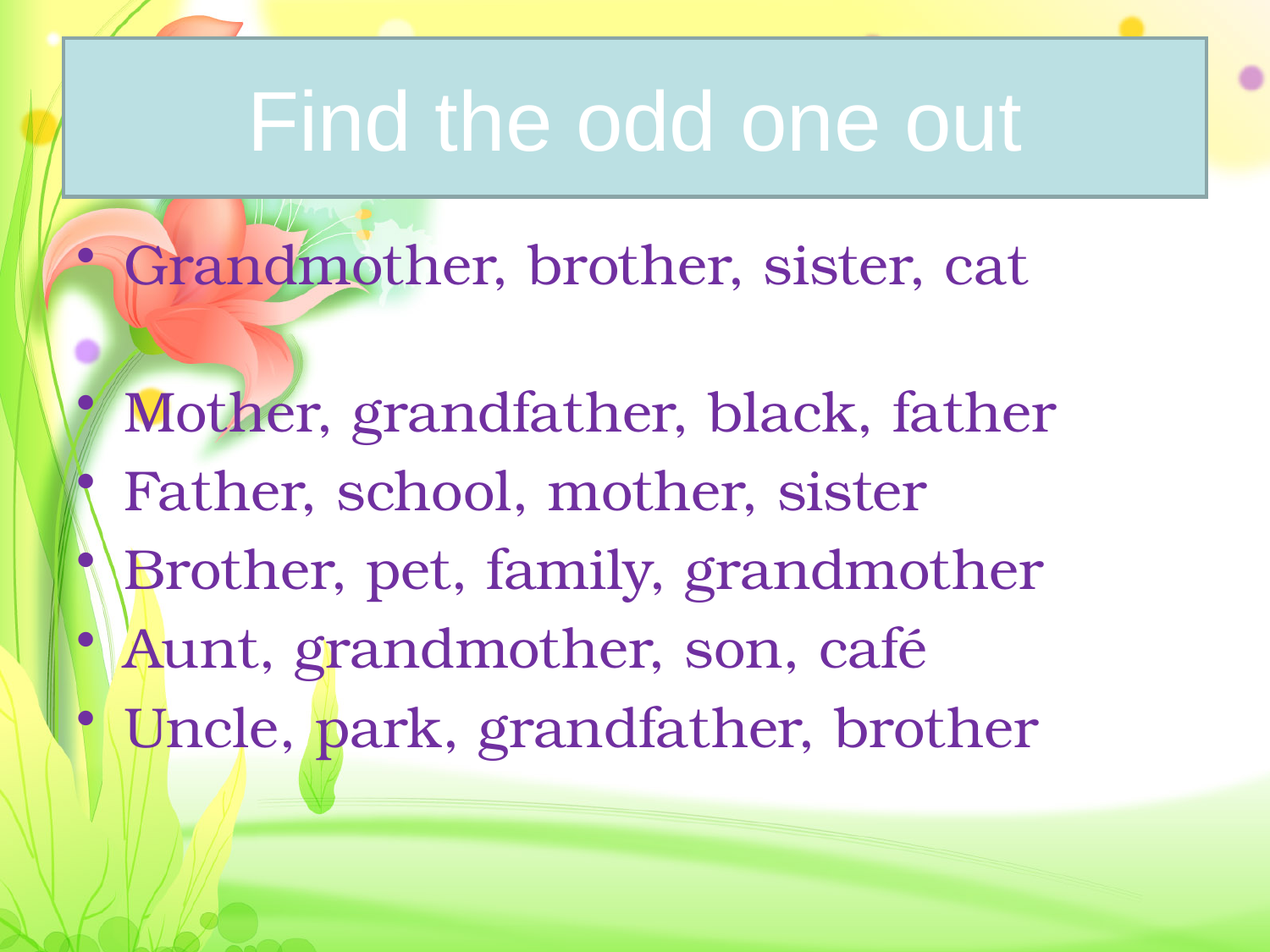

# Find the odd one out
Grandmother, brother, sister, cat
Mother, grandfather, black, father
Father, school, mother, sister
Brother, pet, family, grandmother
Aunt, grandmother, son, café
Uncle, park, grandfather, brother